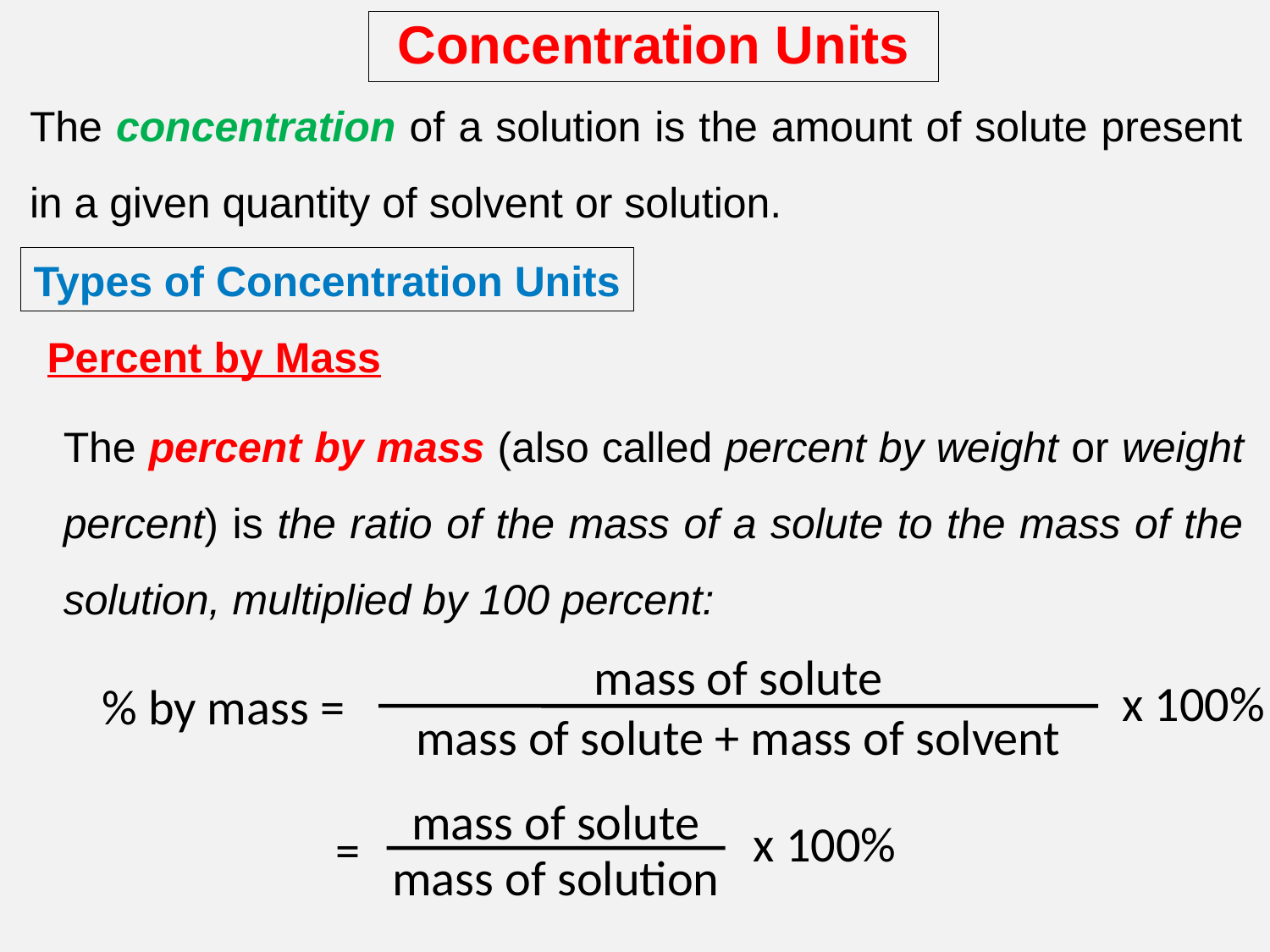

Concentration Units
The concentration of a solution is the amount of solute present in a given quantity of solvent or solution.
Types of Concentration Units
Percent by Mass
The percent by mass (also called percent by weight or weight percent) is the ratio of the mass of a solute to the mass of the solution, multiplied by 100 percent:
mass of solute
mass of solute + mass of solvent

x 100%
% by mass =
mass of solute
mass of solution

x 100%
=